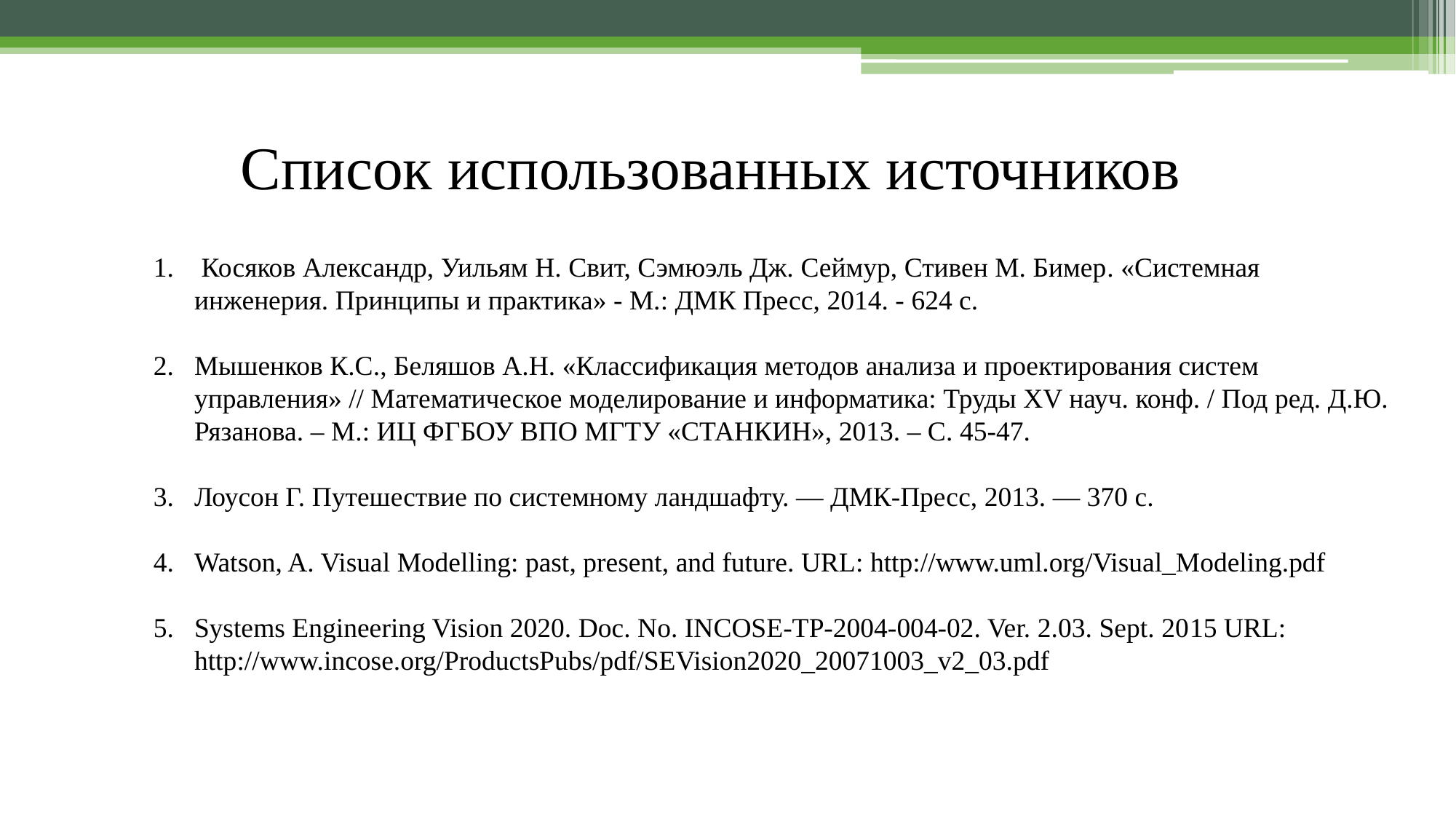

# Список использованных источников
 Косяков Александр, Уильям Н. Свит, Сэмюэль Дж. Сеймур, Стивен М. Бимер. «Системная инженерия. Принципы и практика» - М.: ДМК Пресс, 2014. - 624 c.

Мышенков К.С., Беляшов А.Н. «Классификация методов анализа и проектирования систем управления» // Математическое моделирование и информатика: Труды XV науч. конф. / Под ред. Д.Ю. Рязанова. – М.: ИЦ ФГБОУ ВПО МГТУ «СТАНКИН», 2013. – С. 45-47.

Лоусон Г. Путешествие по системному ландшафту. — ДМК-Пресс, 2013. — 370 с.

Watson, A. Visual Modelling: past, present, and future. URL: http://www.uml.org/Visual_Modeling.pdf

Systems Engineering Vision 2020. Doc. No. INCOSE-TP-2004-004-02. Ver. 2.03. Sept. 2015 URL: http://www.incose.org/ProductsPubs/pdf/SEVision2020_20071003_v2_03.pdf